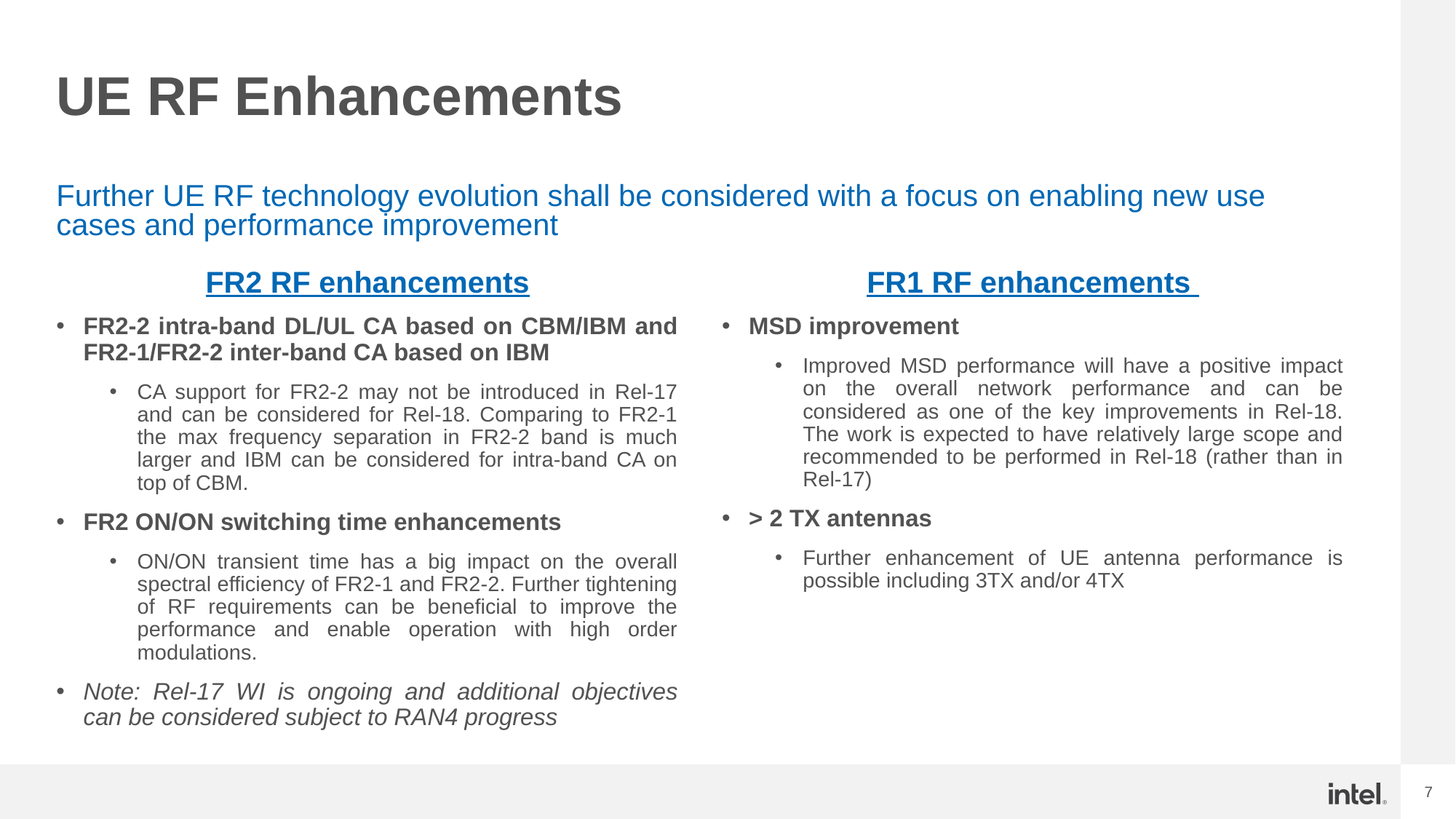

# UE RF Enhancements
Further UE RF technology evolution shall be considered with a focus on enabling new use cases and performance improvement
FR2 RF enhancements
FR2-2 intra-band DL/UL CA based on CBM/IBM and FR2-1/FR2-2 inter-band CA based on IBM
CA support for FR2-2 may not be introduced in Rel-17 and can be considered for Rel-18. Comparing to FR2-1 the max frequency separation in FR2-2 band is much larger and IBM can be considered for intra-band CA on top of CBM.
FR2 ON/ON switching time enhancements
ON/ON transient time has a big impact on the overall spectral efficiency of FR2-1 and FR2-2. Further tightening of RF requirements can be beneficial to improve the performance and enable operation with high order modulations.
Note: Rel-17 WI is ongoing and additional objectives can be considered subject to RAN4 progress
FR1 RF enhancements
MSD improvement
Improved MSD performance will have a positive impact on the overall network performance and can be considered as one of the key improvements in Rel-18. The work is expected to have relatively large scope and recommended to be performed in Rel-18 (rather than in Rel-17)
> 2 TX antennas
Further enhancement of UE antenna performance is possible including 3TX and/or 4TX